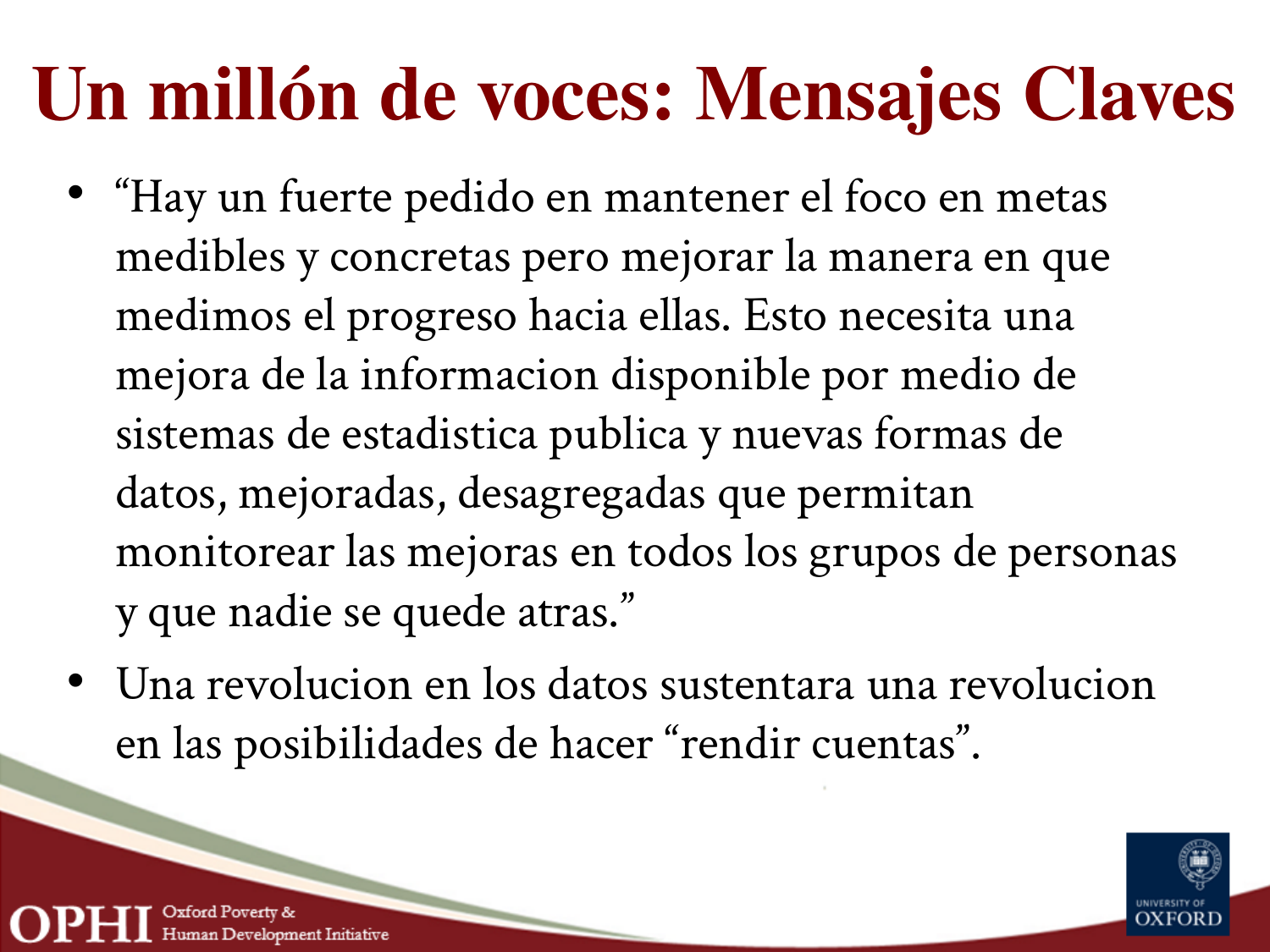

Un millón de voces: Mensajes Claves
“Hay un fuerte pedido en mantener el foco en metas medibles y concretas pero mejorar la manera en que medimos el progreso hacia ellas. Esto necesita una mejora de la informacion disponible por medio de sistemas de estadistica publica y nuevas formas de datos, mejoradas, desagregadas que permitan monitorear las mejoras en todos los grupos de personas y que nadie se quede atras.”
Una revolucion en los datos sustentara una revolucion en las posibilidades de hacer “rendir cuentas”.